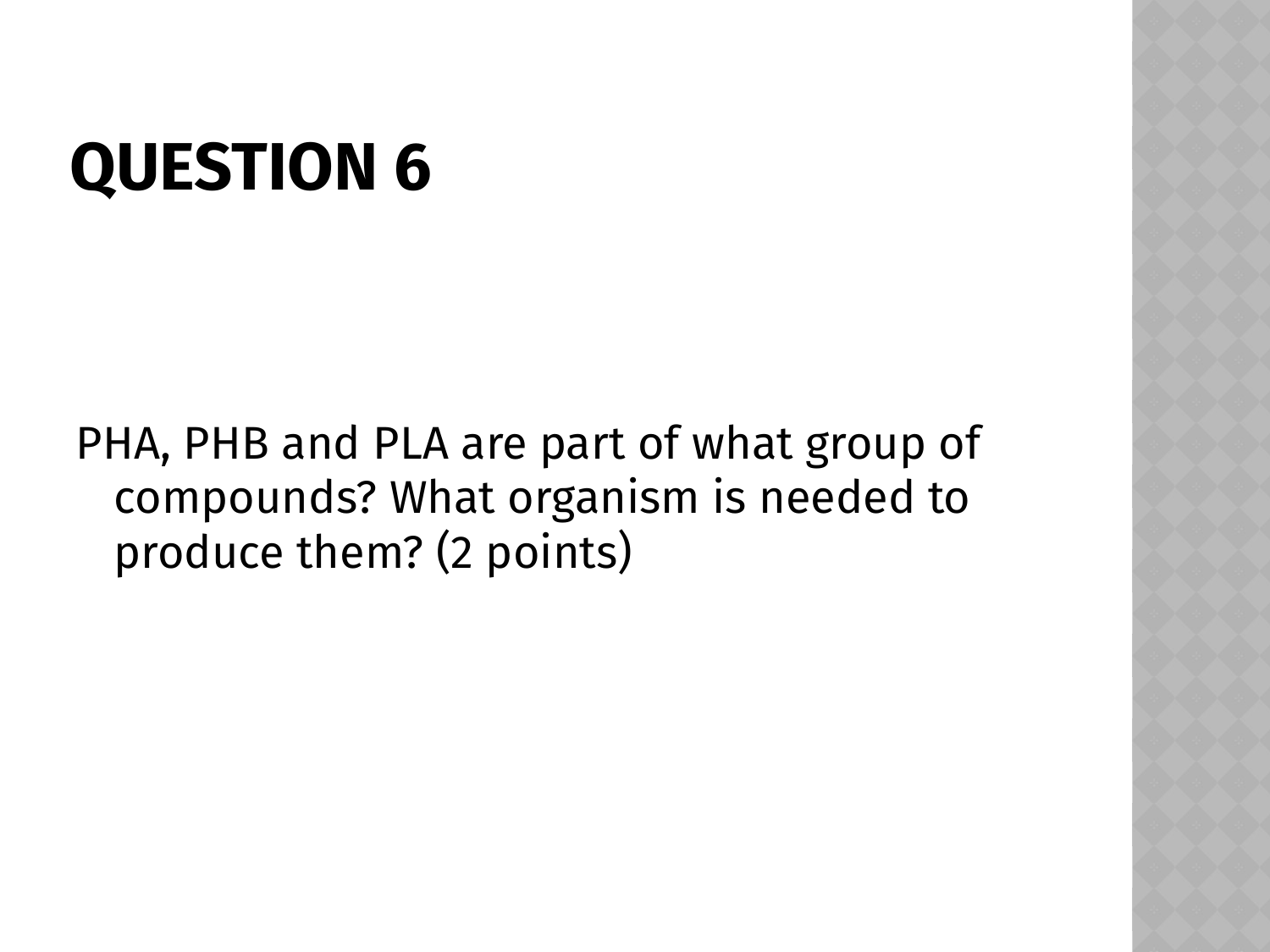

# Question 6
PHA, PHB and PLA are part of what group of compounds? What organism is needed to produce them? (2 points)